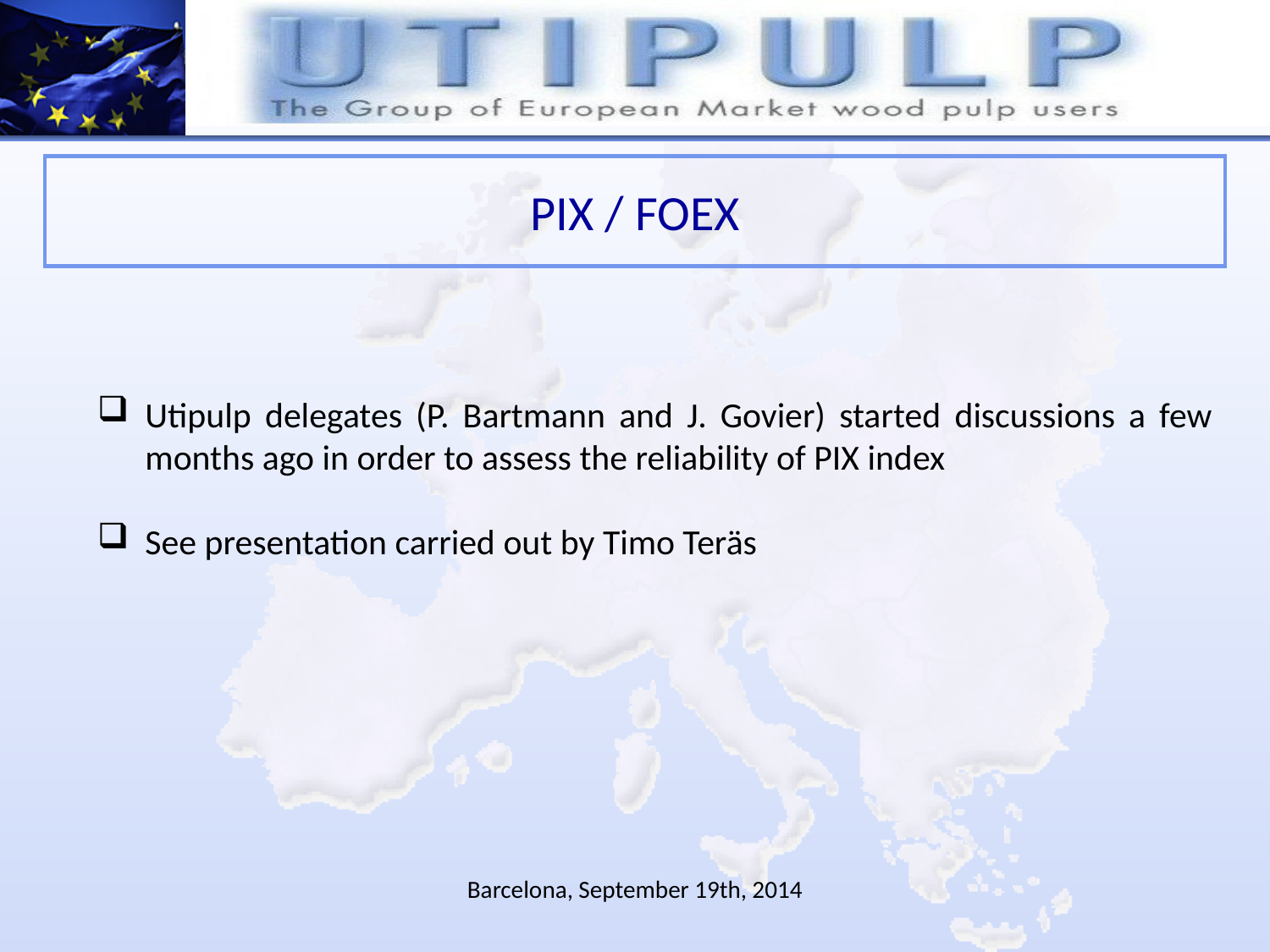

# PIX / FOEX
Utipulp delegates (P. Bartmann and J. Govier) started discussions a few months ago in order to assess the reliability of PIX index

See presentation carried out by Timo Teräs

Barcelona, September 19th, 2014